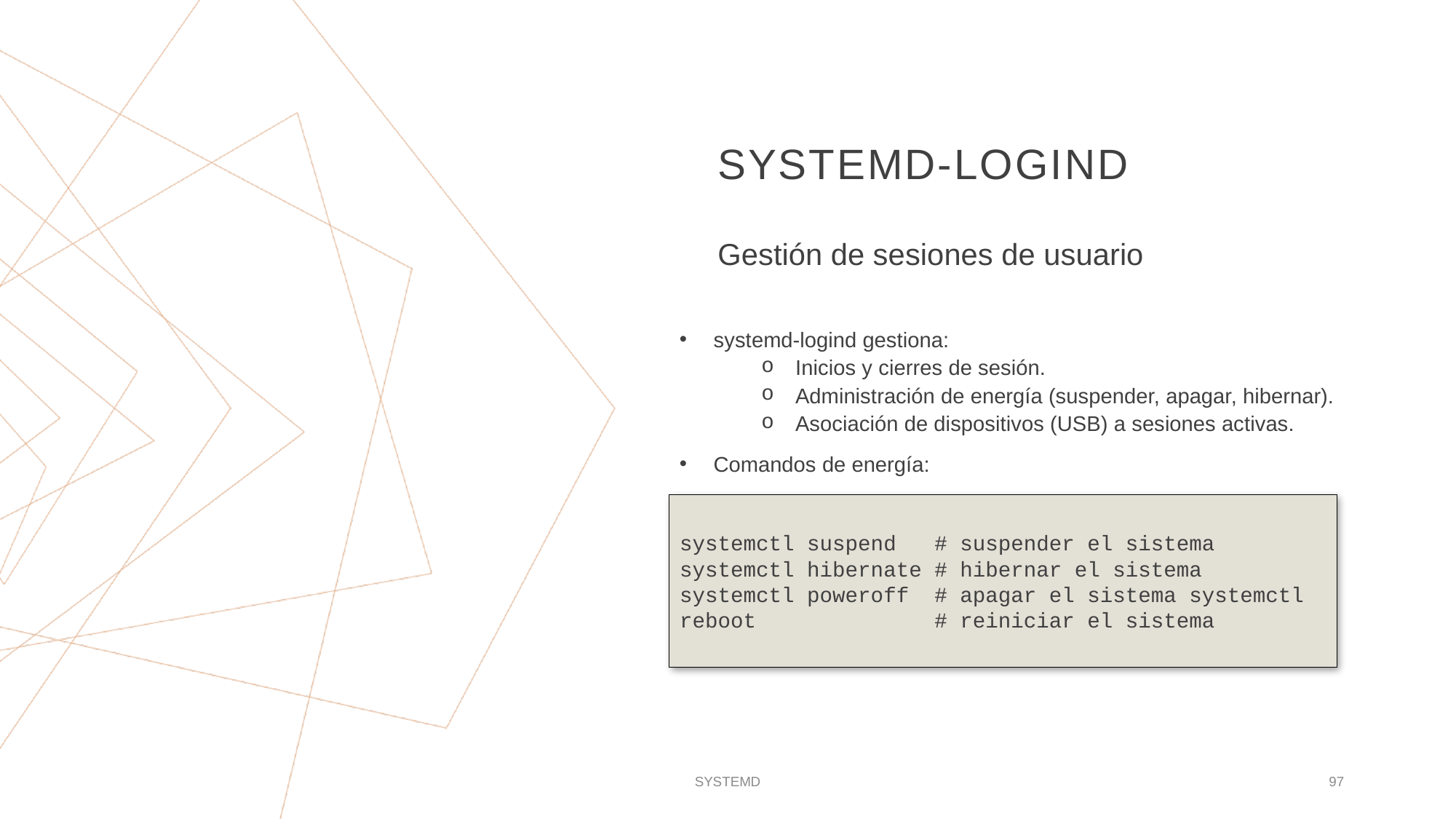

# Systemd-logind
Gestión de sesiones de usuario
systemd-logind gestiona:
Inicios y cierres de sesión.
Administración de energía (suspender, apagar, hibernar).
Asociación de dispositivos (USB) a sesiones activas.
Comandos de energía:

systemctl suspend   # suspender el sistema systemctl hibernate # hibernar el sistema systemctl poweroff  # apagar el sistema systemctl reboot              # reiniciar el sistema
SYSTEMD
97